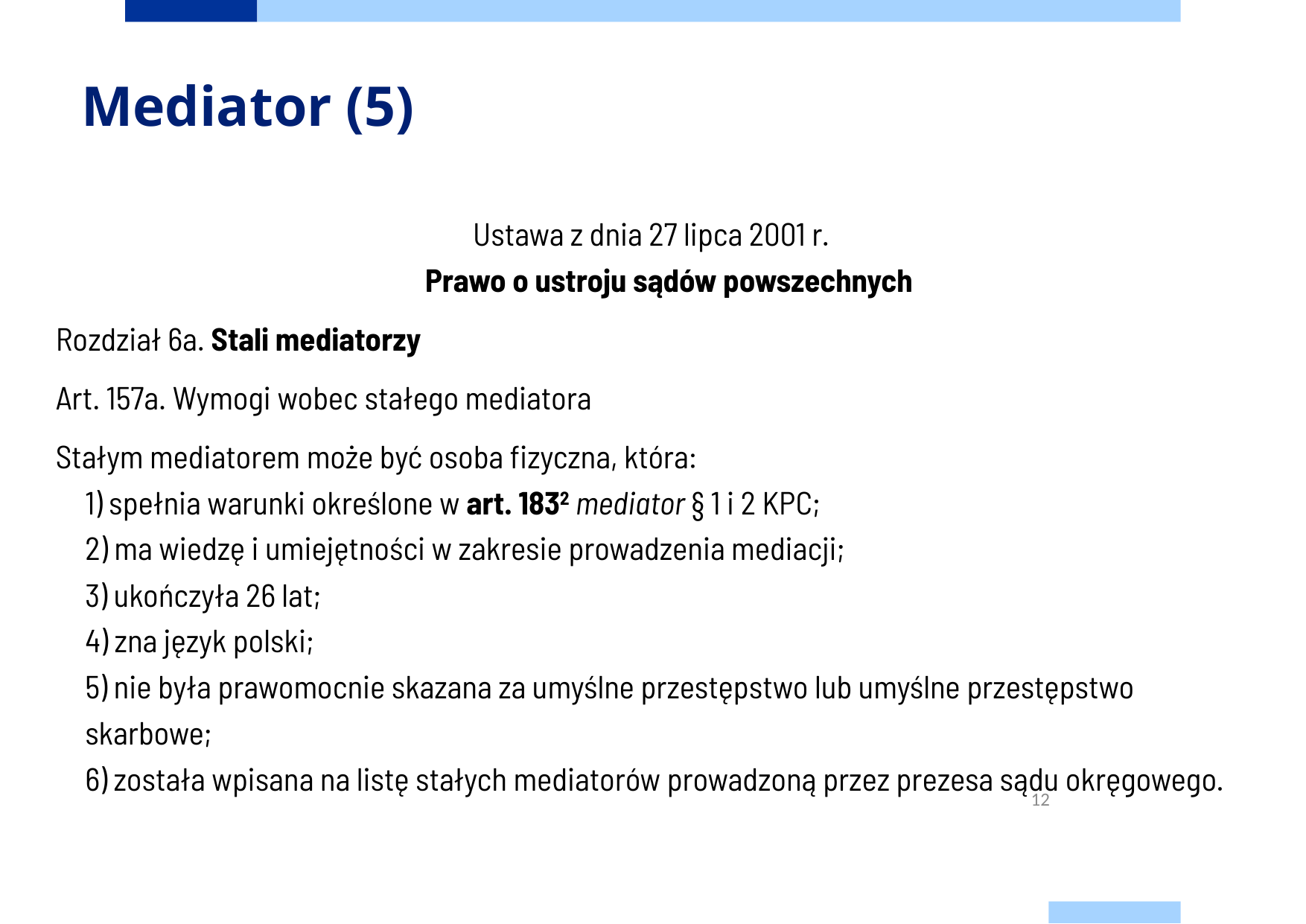

# Mediator (5)
Ustawa z dnia 27 lipca 2001 r.
Prawo o ustroju sądów powszechnych
Rozdział 6a. Stali mediatorzy
Art. 157a. Wymogi wobec stałego mediatora
Stałym mediatorem może być osoba fizyczna, która:
1) spełnia warunki określone w art. 1832 mediator § 1 i 2 KPC;
2) ma wiedzę i umiejętności w zakresie prowadzenia mediacji;
3) ukończyła 26 lat;
4) zna język polski;
5) nie była prawomocnie skazana za umyślne przestępstwo lub umyślne przestępstwo skarbowe;
6) została wpisana na listę stałych mediatorów prowadzoną przez prezesa sądu okręgowego.

12